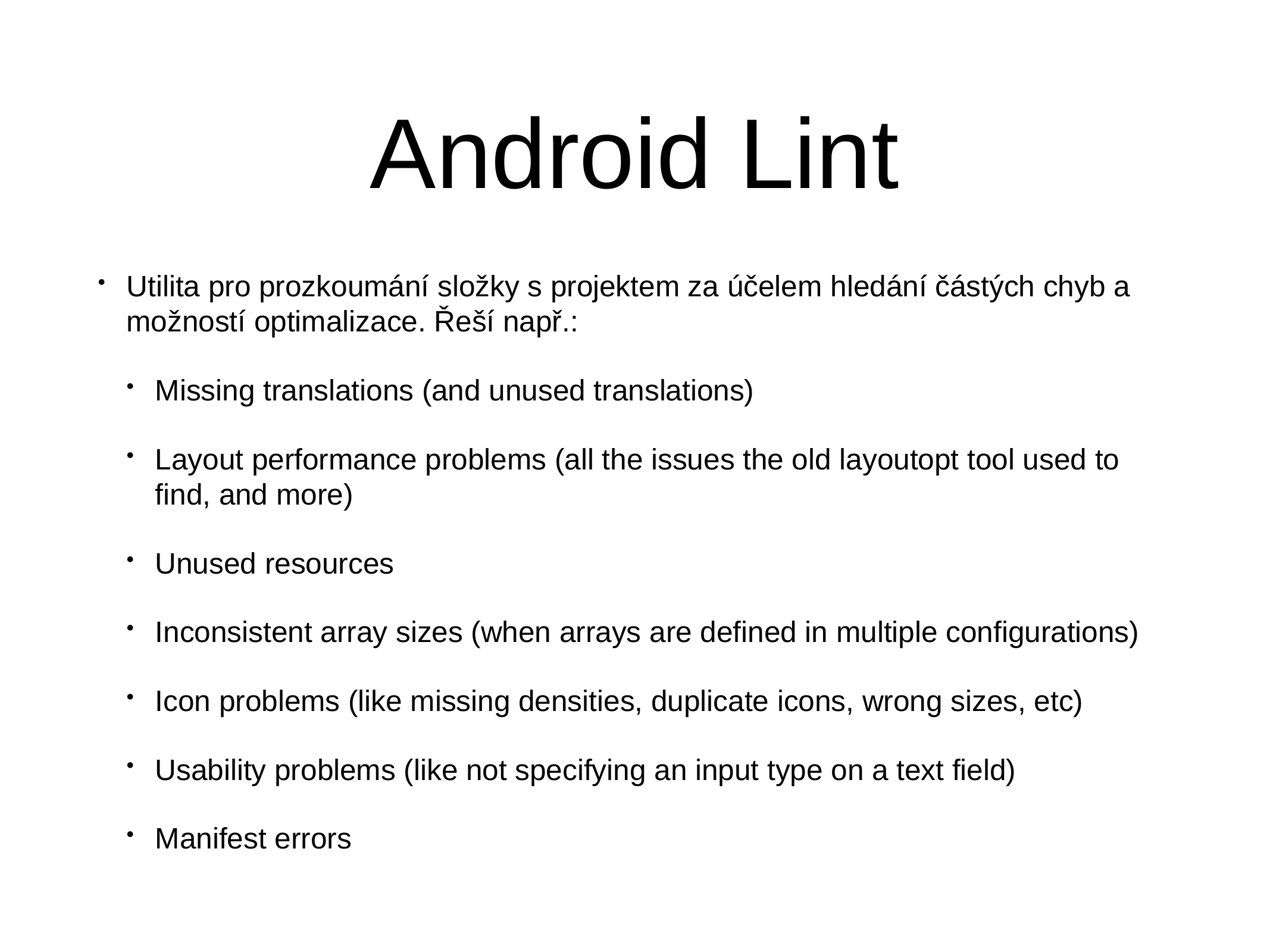

# Android Lint
Utilita pro prozkoumání složky s projektem za účelem hledání částých chyb a možností optimalizace. Řeší např.:
Missing translations (and unused translations)
Layout performance problems (all the issues the old layoutopt tool used to find, and more)
Unused resources
Inconsistent array sizes (when arrays are defined in multiple configurations)
Icon problems (like missing densities, duplicate icons, wrong sizes, etc)
Usability problems (like not specifying an input type on a text field)
Manifest errors